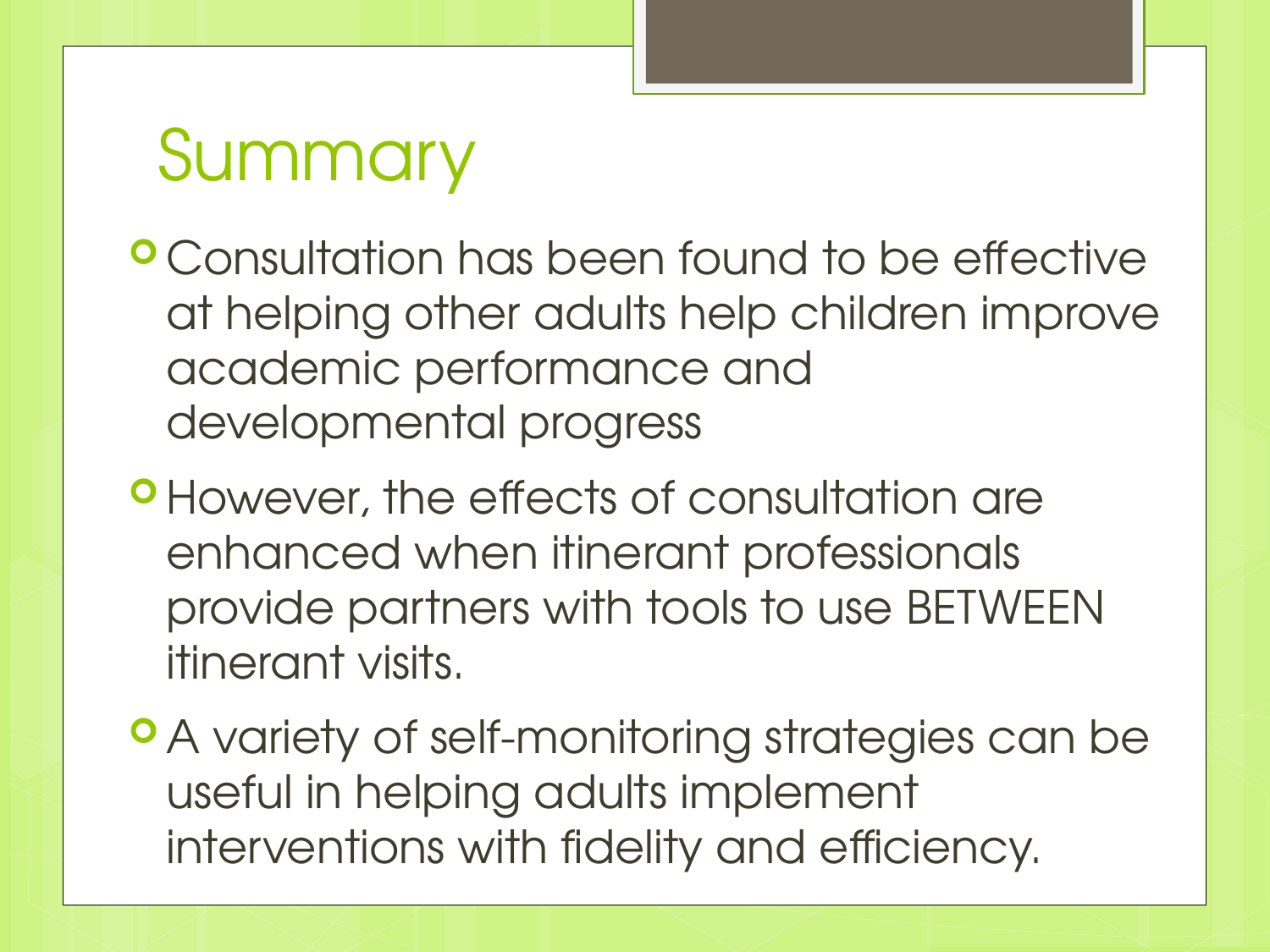

# Summary
Consultation has been found to be effective at helping other adults help children improve academic performance and developmental progress
However, the effects of consultation are enhanced when itinerant professionals provide partners with tools to use BETWEEN itinerant visits.
A variety of self-monitoring strategies can be useful in helping adults implement interventions with fidelity and efficiency.